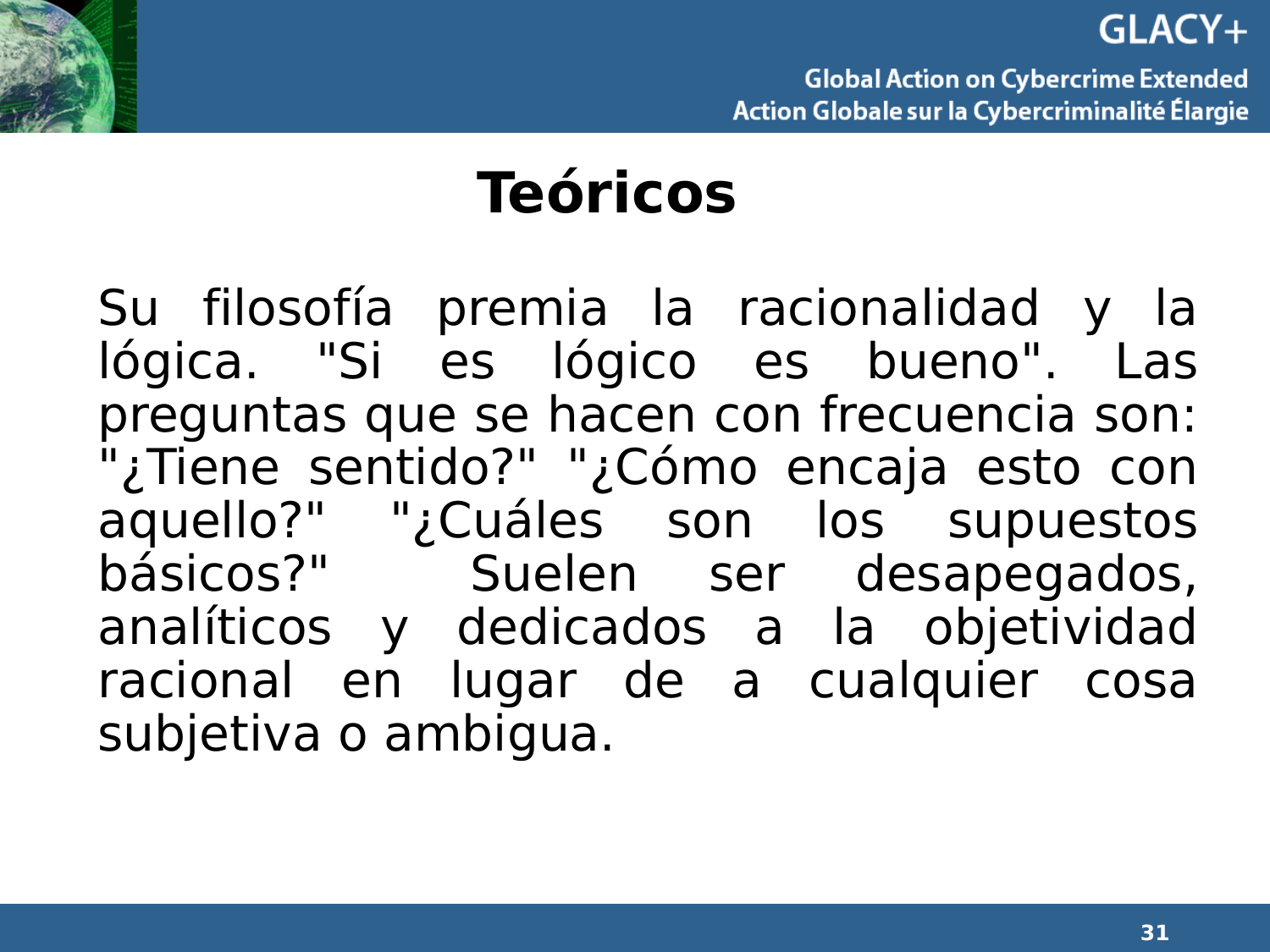

# Teóricos
Su filosofía premia la racionalidad y la lógica. "Si es lógico es bueno". Las preguntas que se hacen con frecuencia son: "¿Tiene sentido?" "¿Cómo encaja esto con aquello?" "¿Cuáles son los supuestos básicos?"  Suelen ser desapegados, analíticos y dedicados a la objetividad racional en lugar de a cualquier cosa subjetiva o ambigua.
31